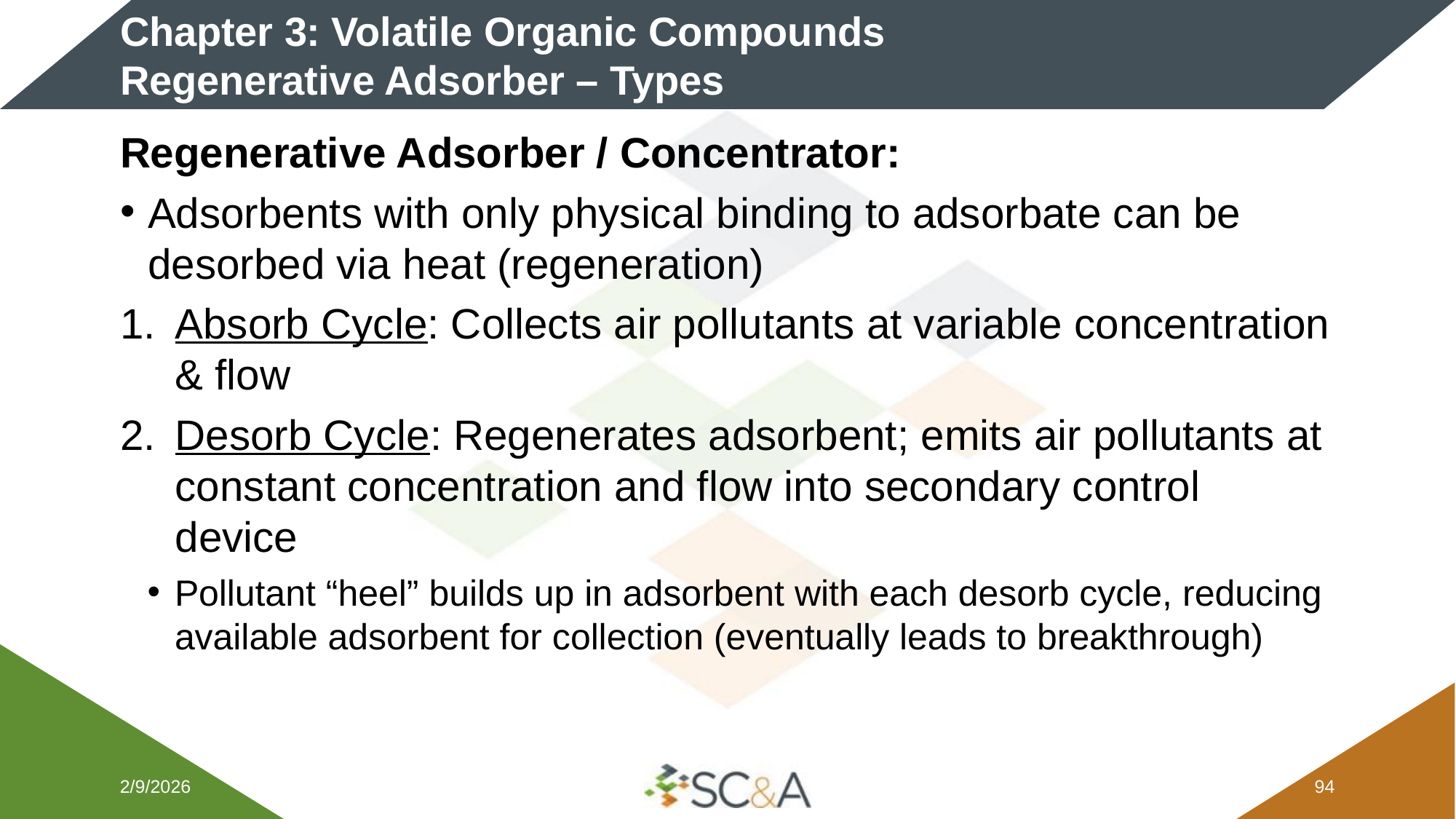

# Chapter 3: Volatile Organic Compounds Regenerative Adsorber – Types
Regenerative Adsorber / Concentrator:
Adsorbents with only physical binding to adsorbate can be desorbed via heat (regeneration)
Absorb Cycle: Collects air pollutants at variable concentration & flow
Desorb Cycle: Regenerates adsorbent; emits air pollutants at constant concentration and flow into secondary control device
Pollutant “heel” builds up in adsorbent with each desorb cycle, reducing available adsorbent for collection (eventually leads to breakthrough)
2/9/2026
94